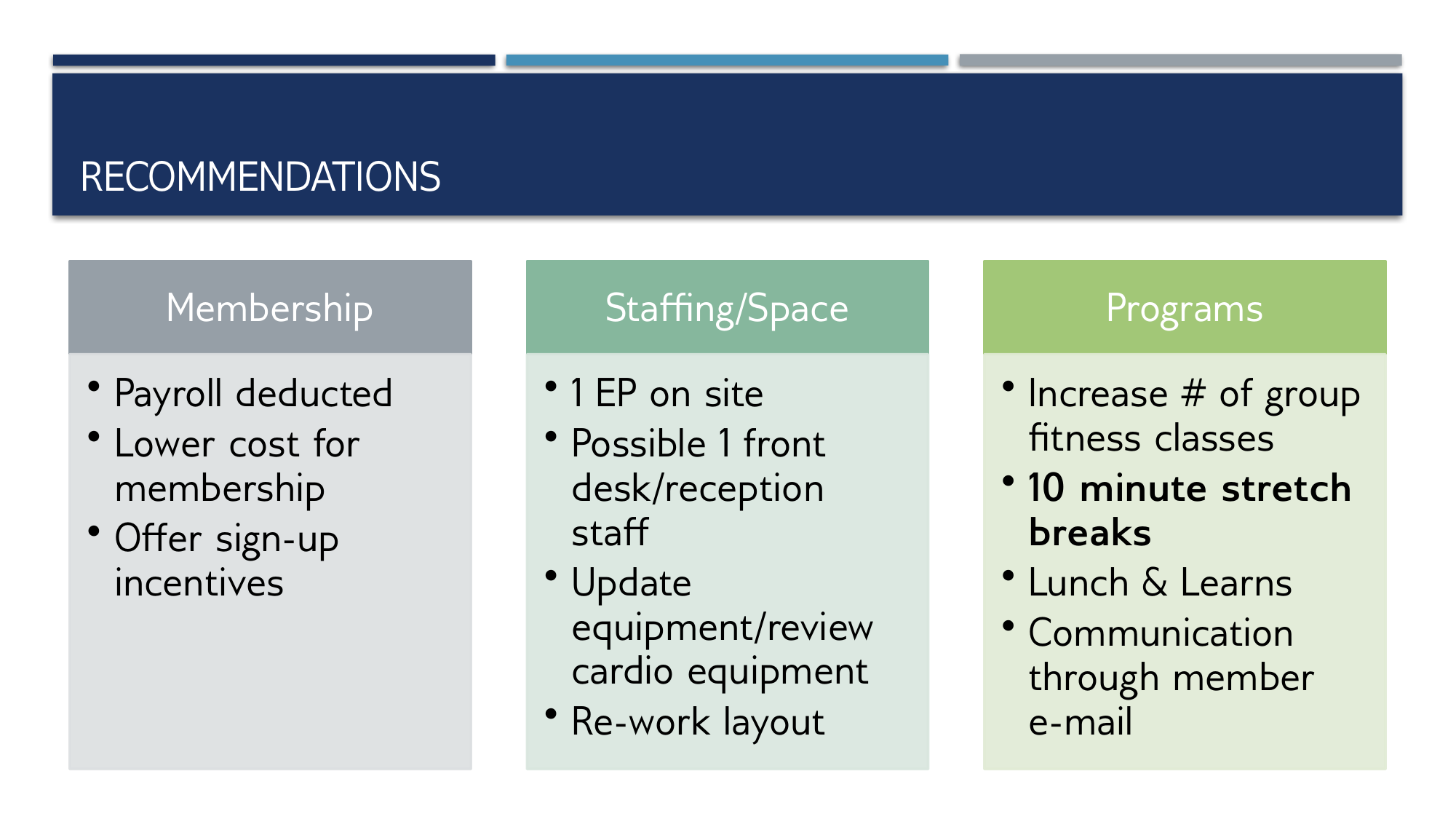

# recommendations
Membership
Payroll deducted
Lower cost for membership
Offer sign-up incentives
Staffing/Space
1 EP on site
Possible 1 front desk/reception staff
Update equipment/review cardio equipment
Re-work layout
Programs
Increase # of group fitness classes
10 minute stretch breaks
Lunch & Learns
Communication through member e-mail